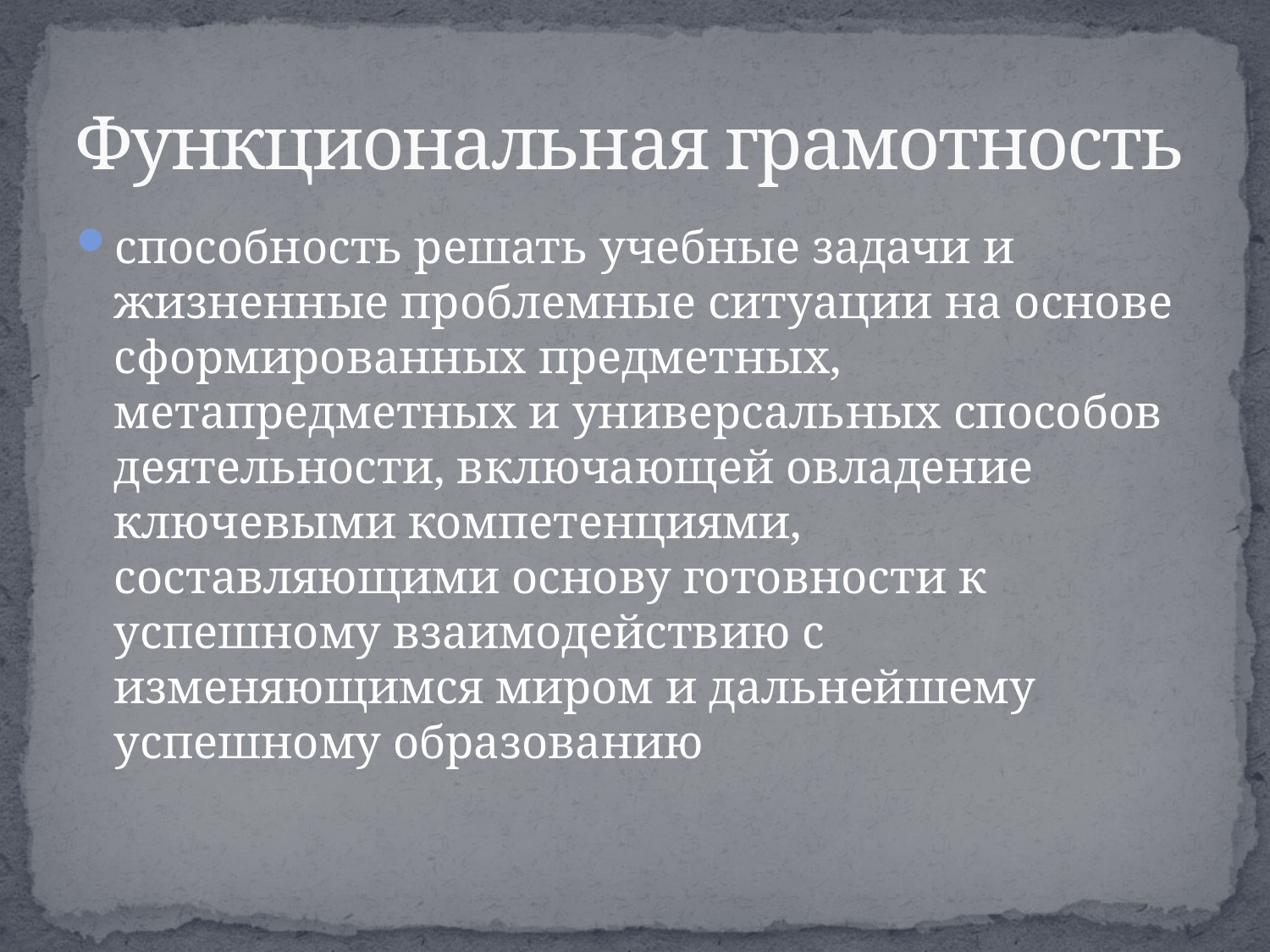

# Функциональная грамотность
способность решать учебные задачи и жизненные проблемные ситуации на основе сформированных предметных, метапредметных и универсальных способов деятельности, включающей овладение ключевыми компетенциями, составляющими основу готовности к успешному взаимодействию с изменяющимся миром и дальнейшему успешному образованию